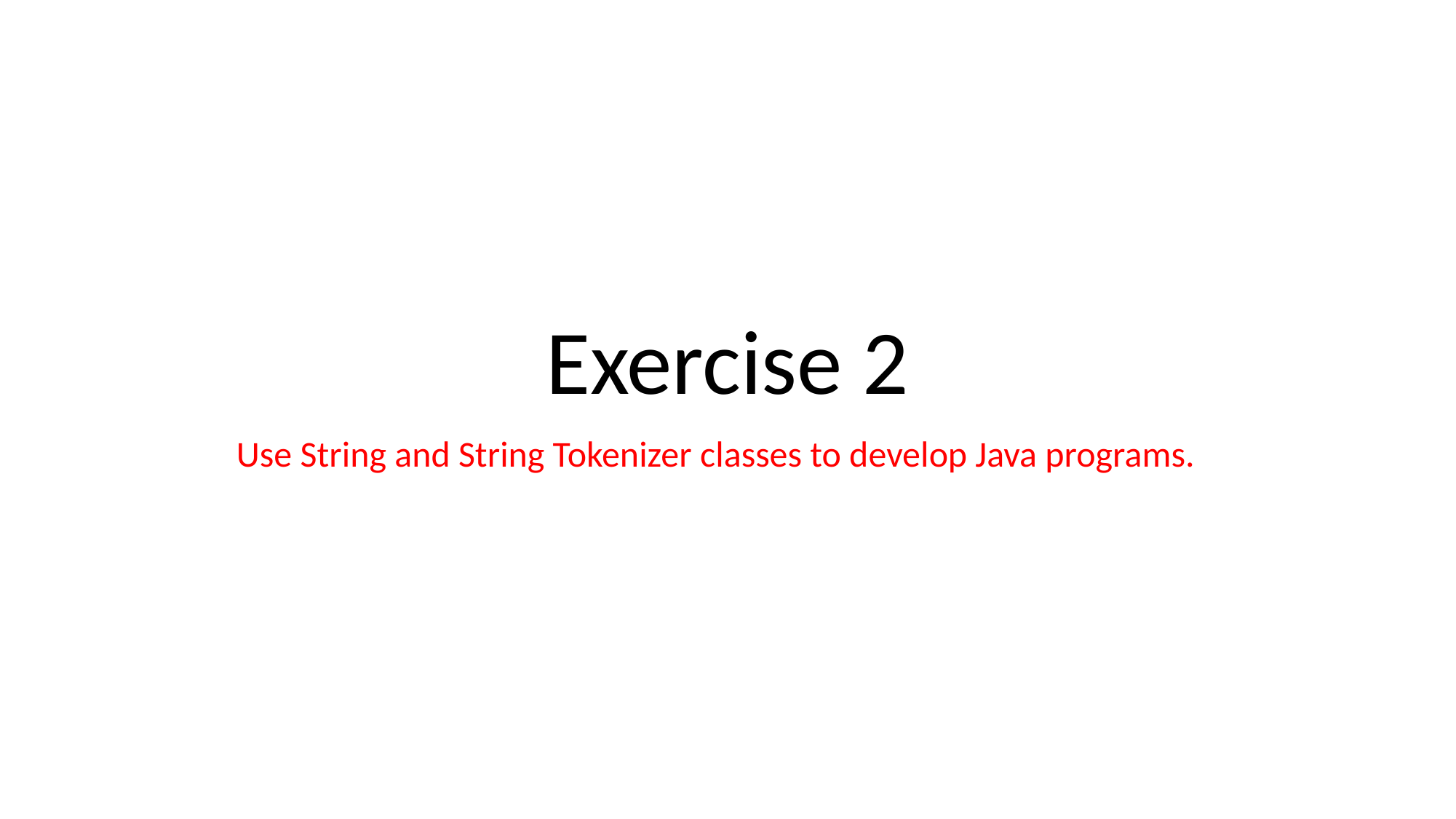

# Exercise 2
Use String and String Tokenizer classes to develop Java programs.